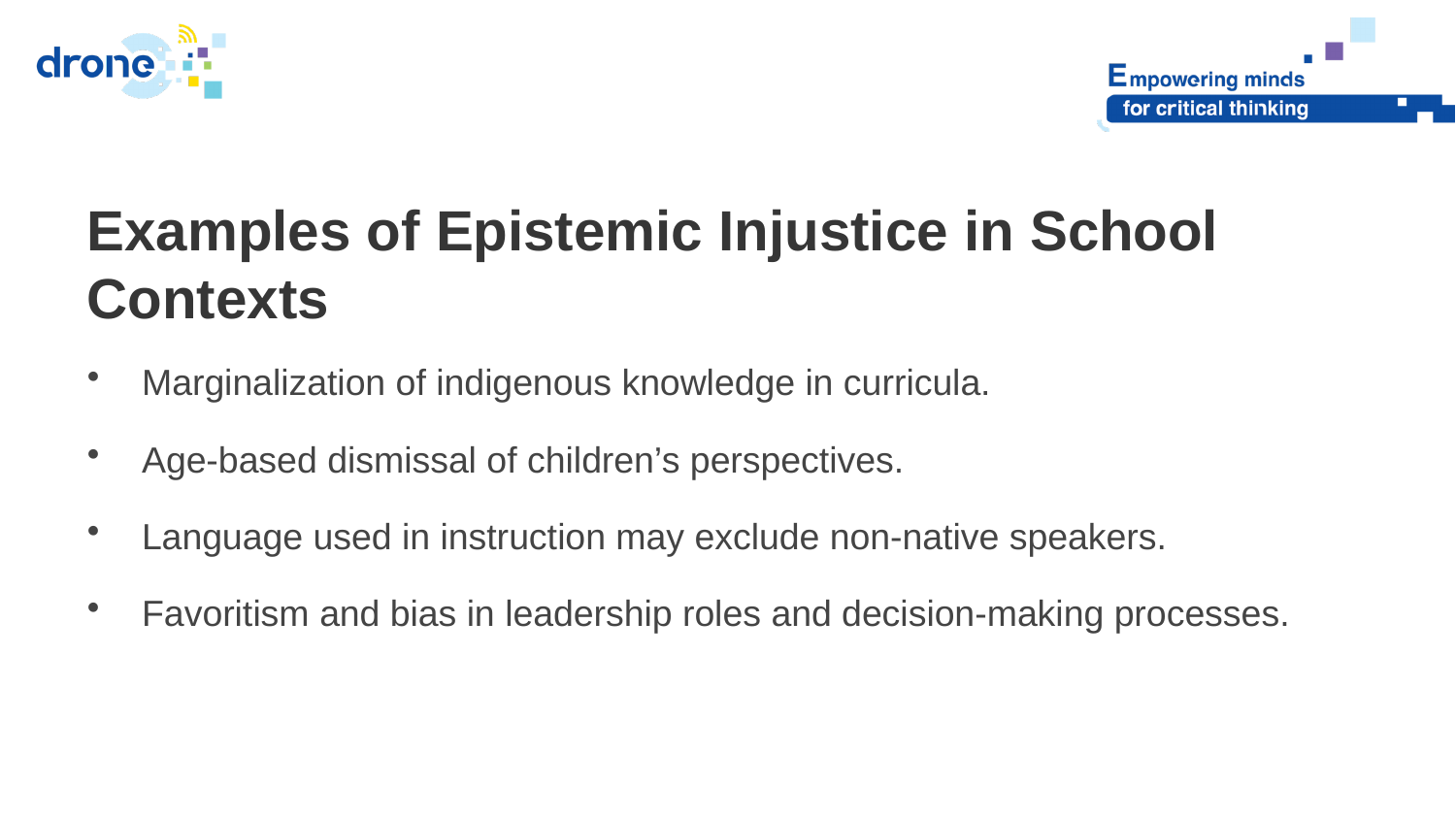

Examples of Epistemic Injustice in School Contexts
Marginalization of indigenous knowledge in curricula.
Age-based dismissal of children’s perspectives.
Language used in instruction may exclude non-native speakers.
Favoritism and bias in leadership roles and decision-making processes.